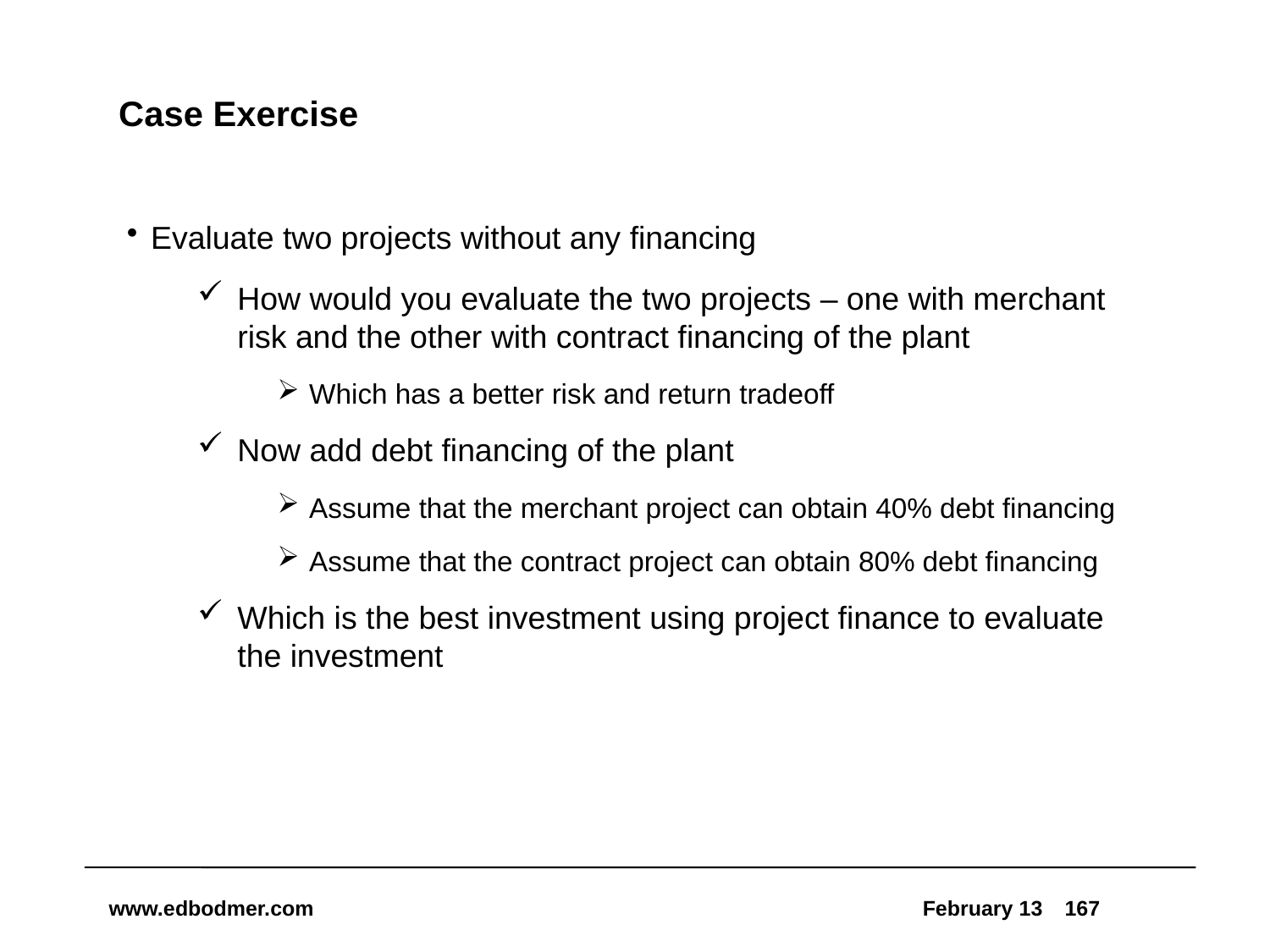

# Case Exercise
Evaluate two projects without any financing
How would you evaluate the two projects – one with merchant risk and the other with contract financing of the plant
Which has a better risk and return tradeoff
Now add debt financing of the plant
Assume that the merchant project can obtain 40% debt financing
Assume that the contract project can obtain 80% debt financing
Which is the best investment using project finance to evaluate the investment